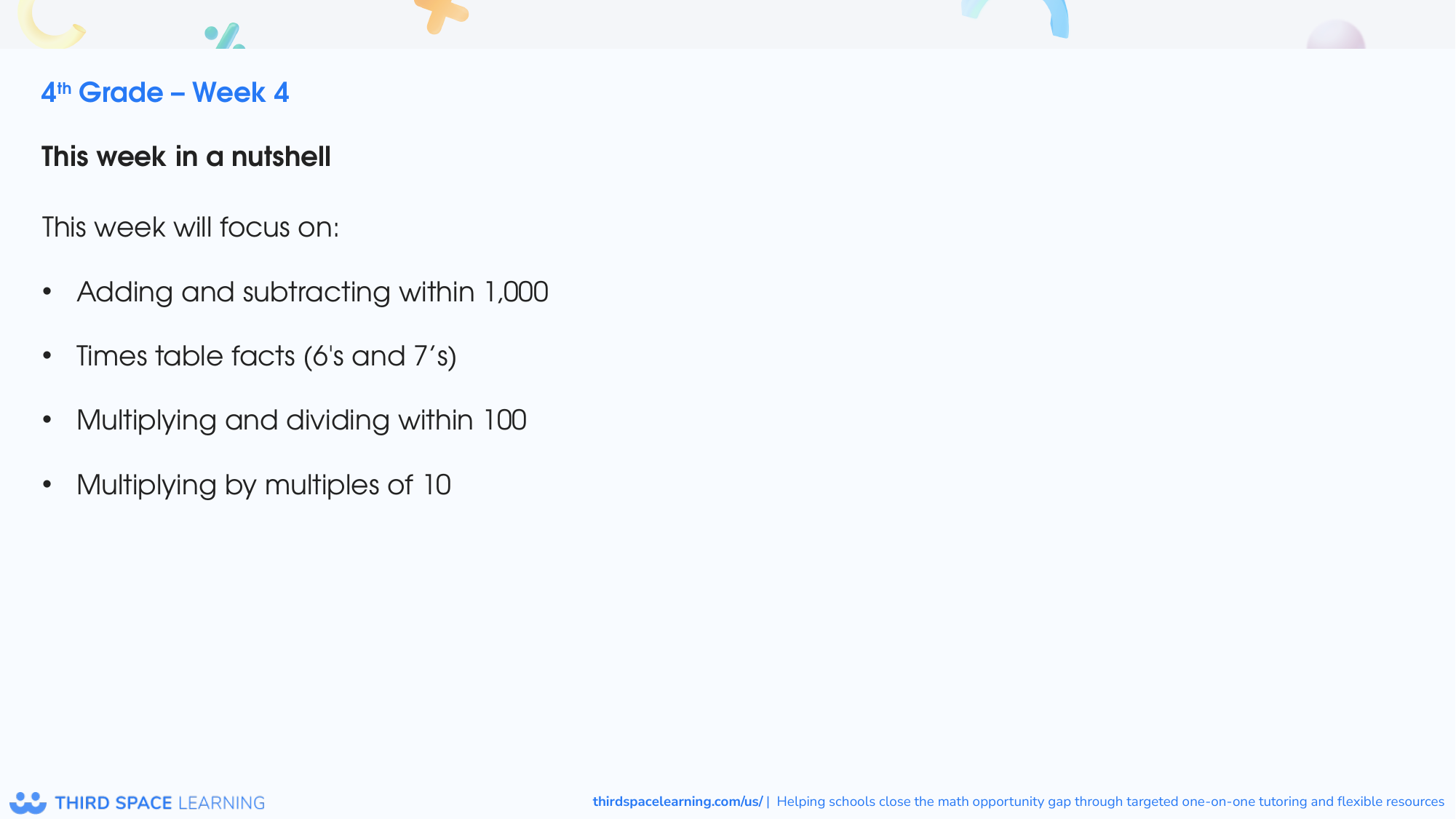

4th Grade – Week 4
This week in a nutshell
This week will focus on:
Adding and subtracting within 1,000
Times table facts (6's and 7’s)
Multiplying and dividing within 100
Multiplying by multiples of 10